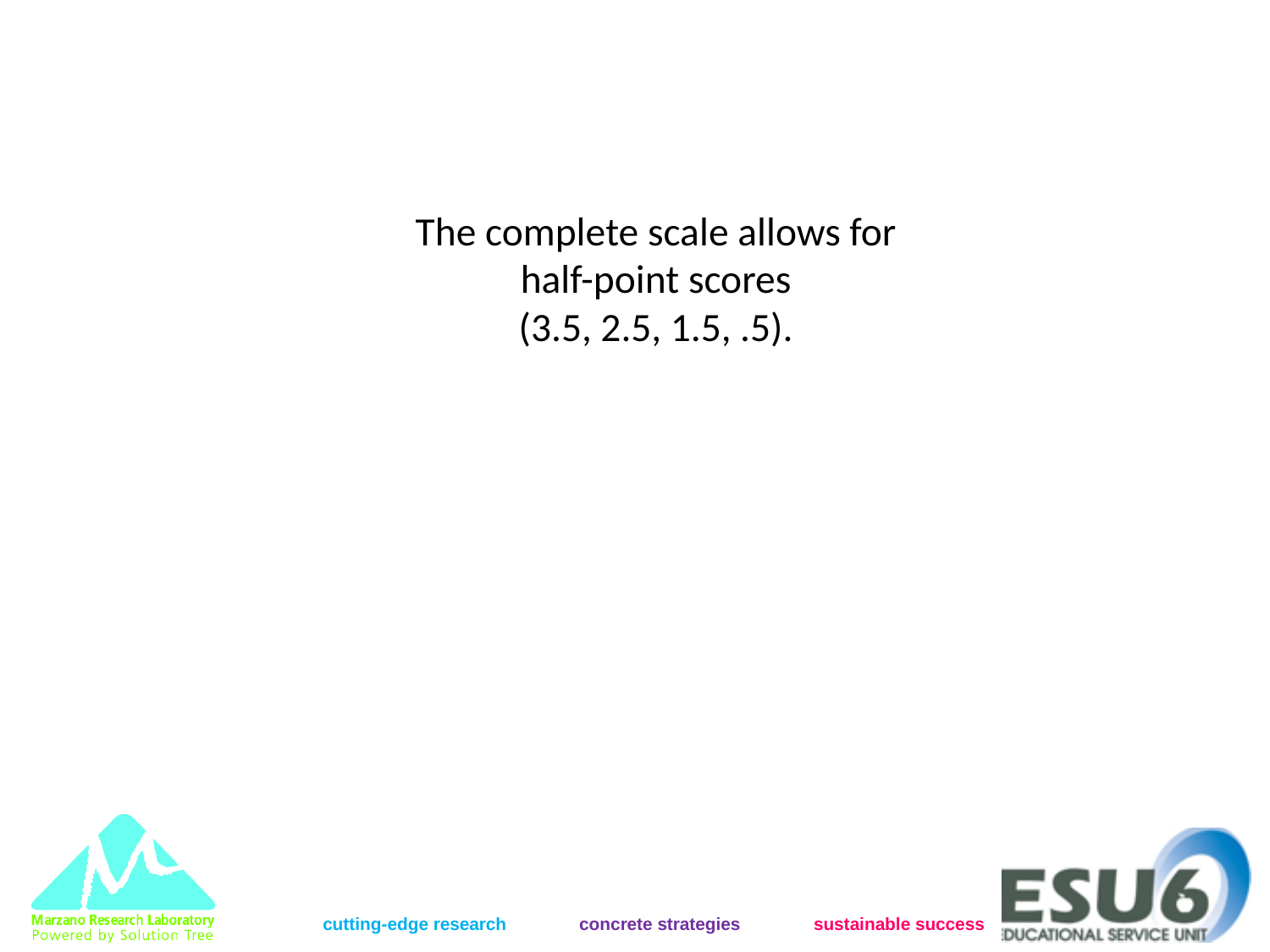

# The complete scale allows for half-point scores (3.5, 2.5, 1.5, .5).
cutting-edge research               concrete strategies               sustainable success